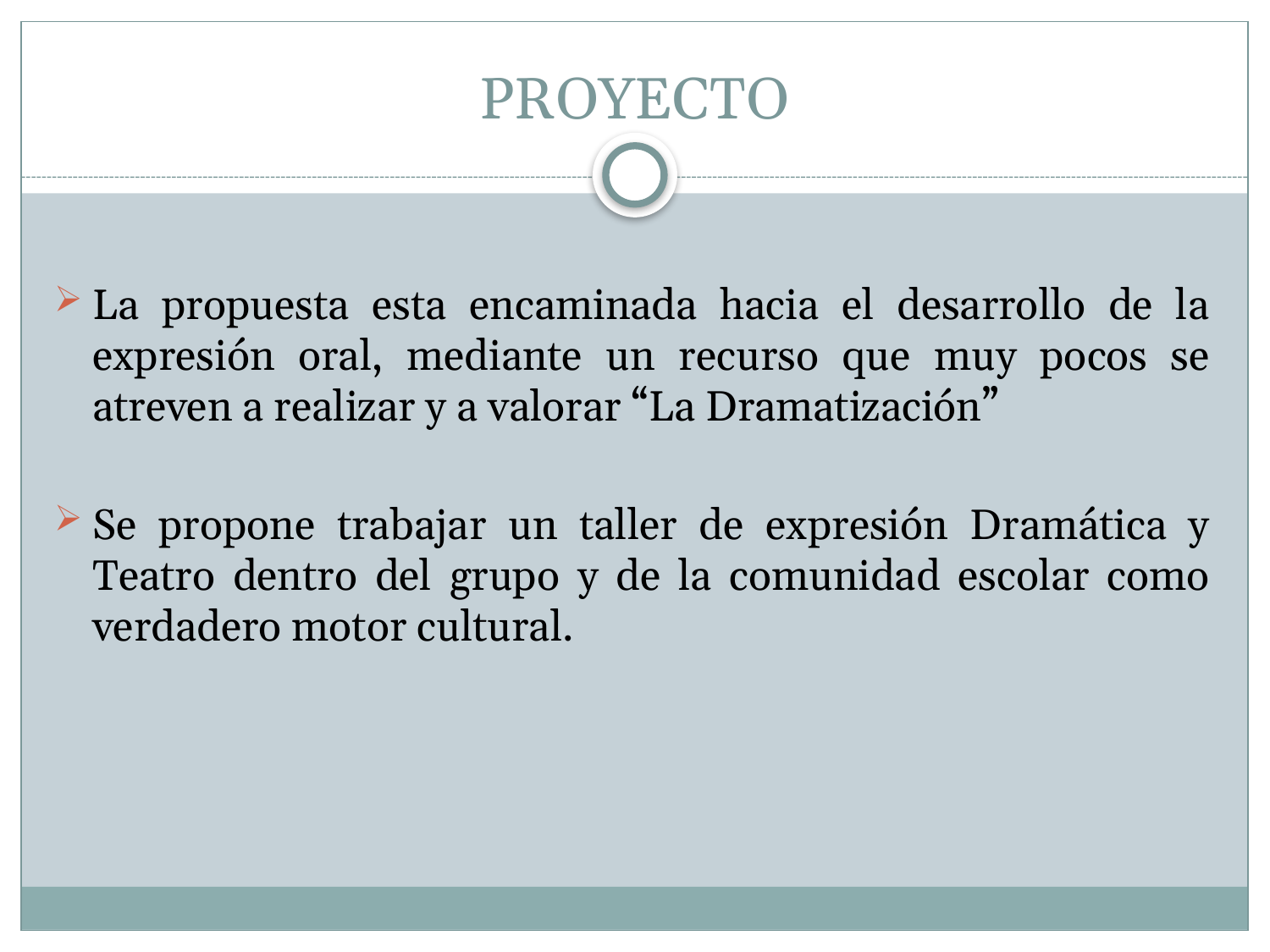

# PROYECTO

La propuesta esta encaminada hacia el desarrollo de la expresión oral, mediante un recurso que muy pocos se atreven a realizar y a valorar “La Dramatización”

Se propone trabajar un taller de expresión Dramática y Teatro dentro del grupo y de la comunidad escolar como verdadero motor cultural.